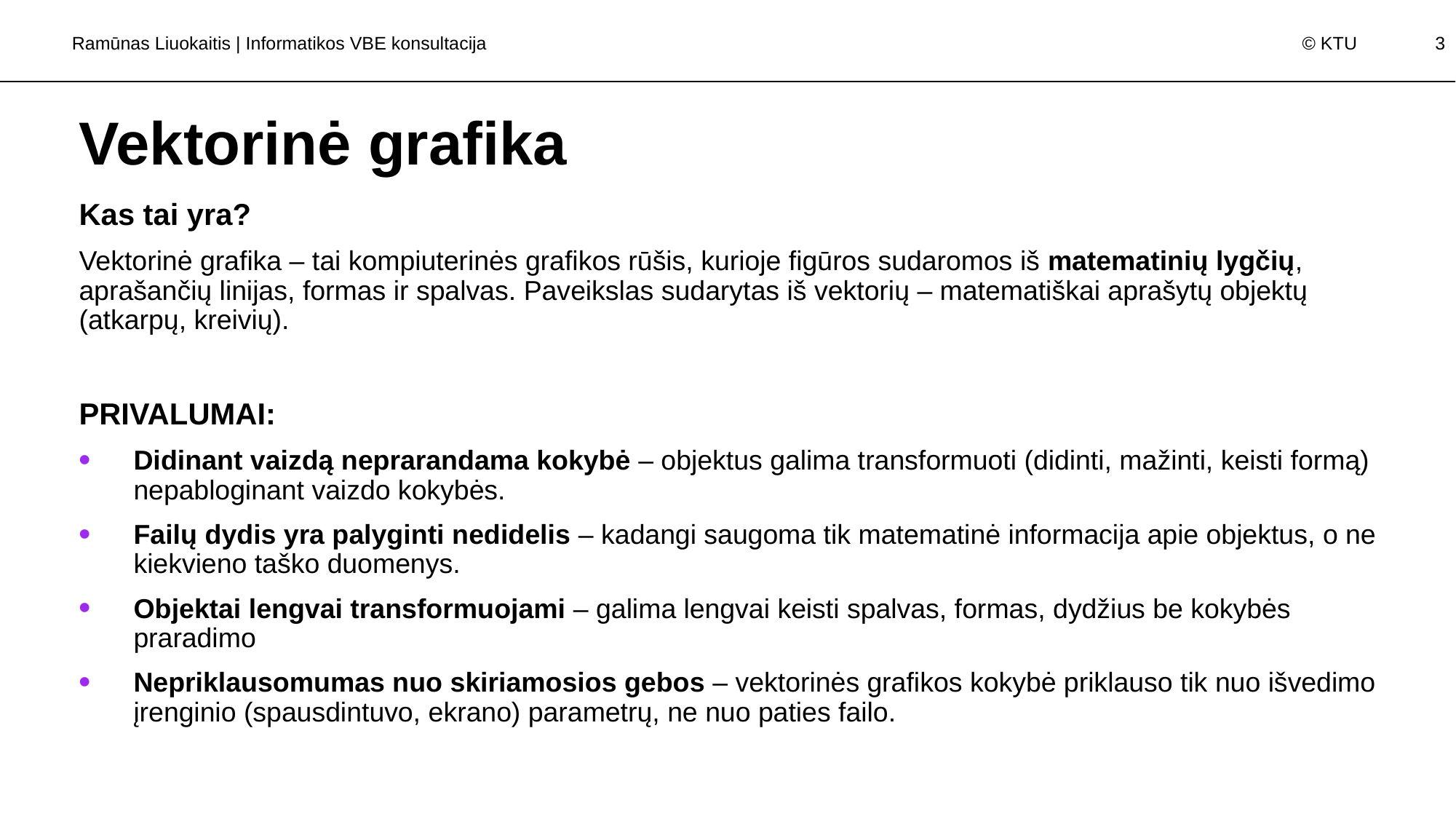

Ramūnas Liuokaitis | Informatikos VBE konsultacija
# Vektorinė grafika
Kas tai yra?
Vektorinė grafika – tai kompiuterinės grafikos rūšis, kurioje figūros sudaromos iš matematinių lygčių, aprašančių linijas, formas ir spalvas. Paveikslas sudarytas iš vektorių – matematiškai aprašytų objektų (atkarpų, kreivių).

PRIVALUMAI:
Didinant vaizdą neprarandama kokybė – objektus galima transformuoti (didinti, mažinti, keisti formą) nepabloginant vaizdo kokybės.
Failų dydis yra palyginti nedidelis – kadangi saugoma tik matematinė informacija apie objektus, o ne kiekvieno taško duomenys.
Objektai lengvai transformuojami – galima lengvai keisti spalvas, formas, dydžius be kokybės praradimo
Nepriklausomumas nuo skiriamosios gebos – vektorinės grafikos kokybė priklauso tik nuo išvedimo įrenginio (spausdintuvo, ekrano) parametrų, ne nuo paties failo.